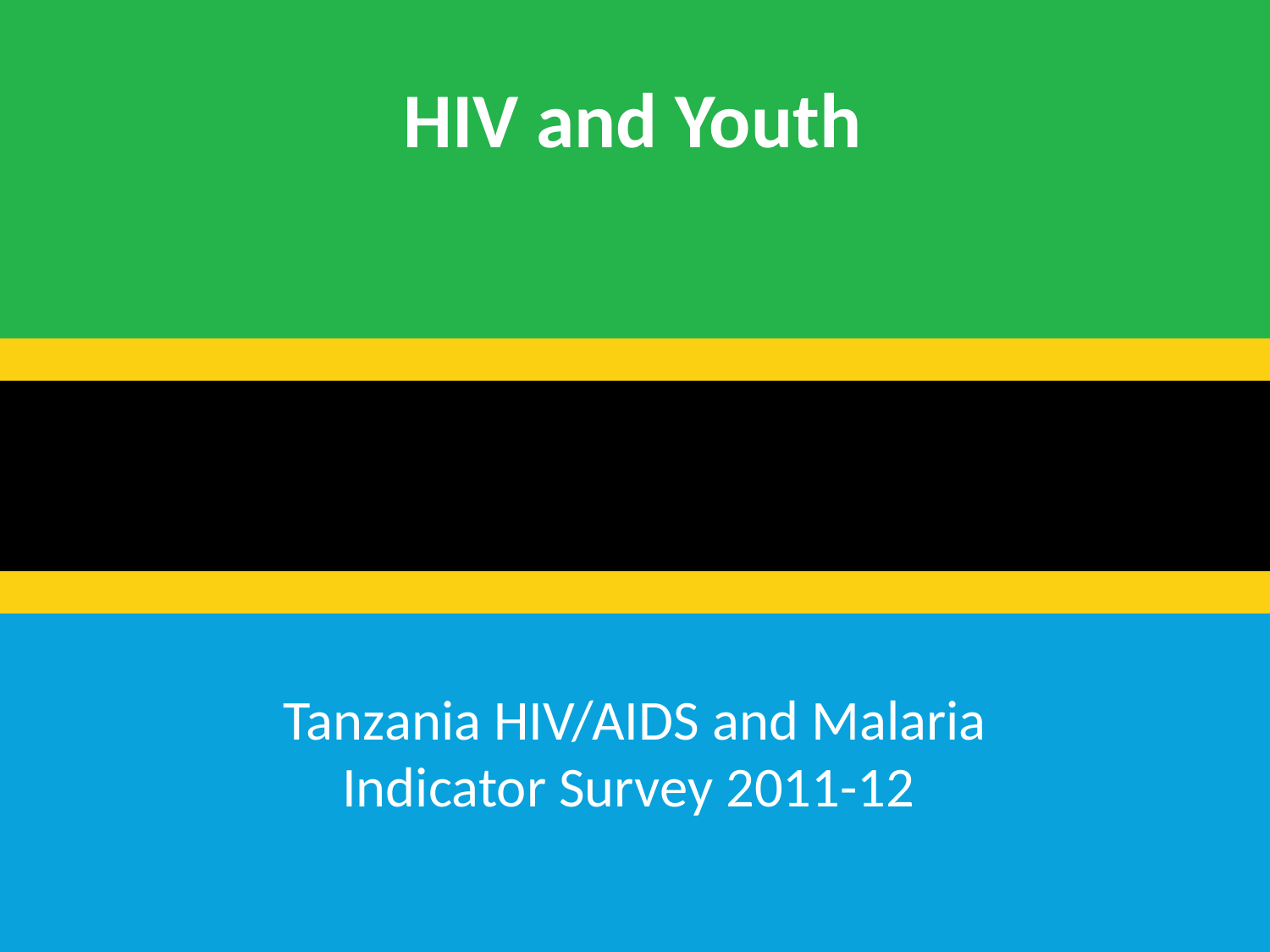

HIV and Youth

Tanzania HIV/AIDS and Malaria Indicator Survey 2011-12